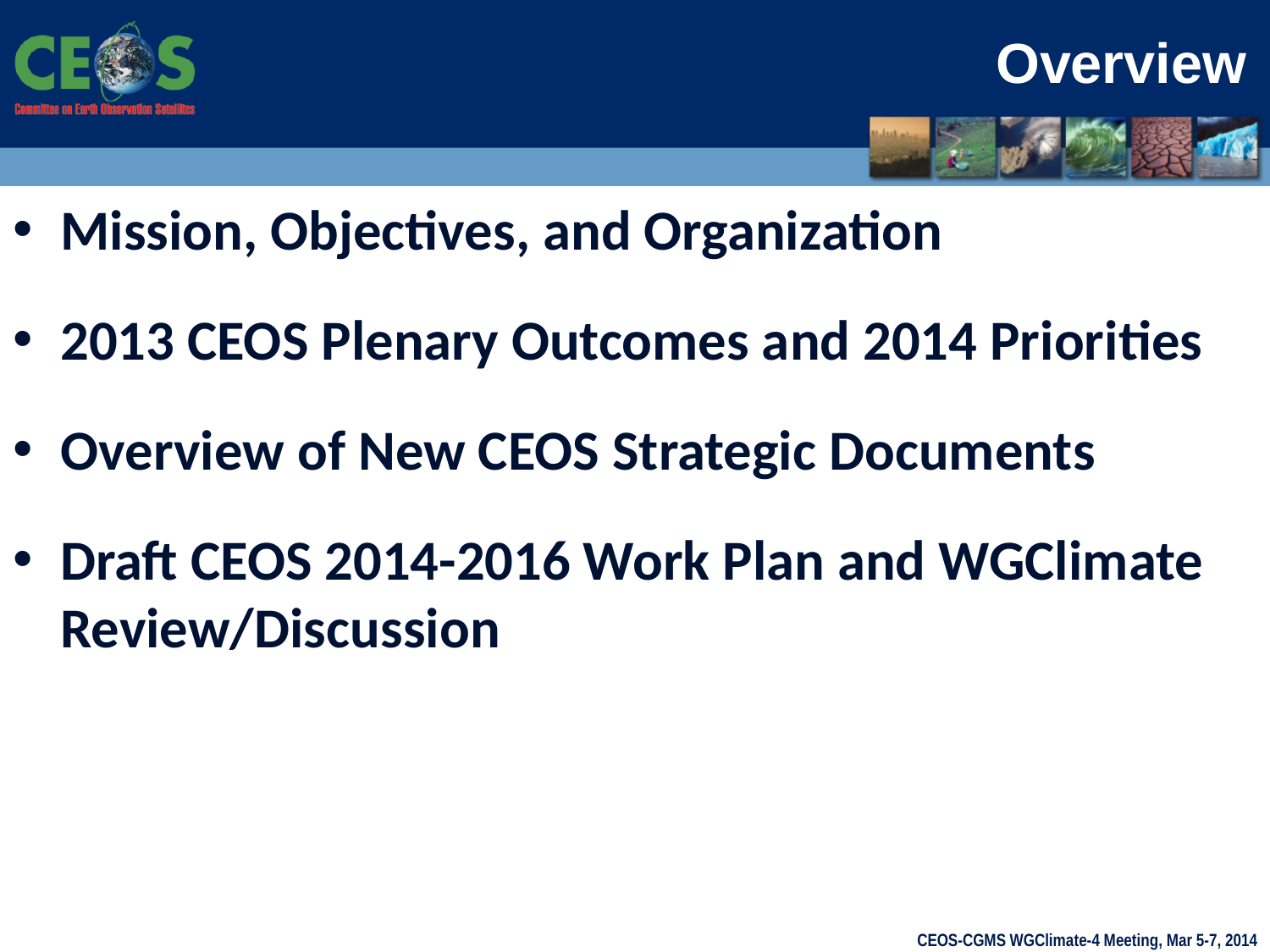

# Overview
Mission, Objectives, and Organization
2013 CEOS Plenary Outcomes and 2014 Priorities
Overview of New CEOS Strategic Documents
Draft CEOS 2014-2016 Work Plan and WGClimate Review/Discussion
CEOS-CGMS WGClimate-4 Meeting, Mar 5-7, 2014